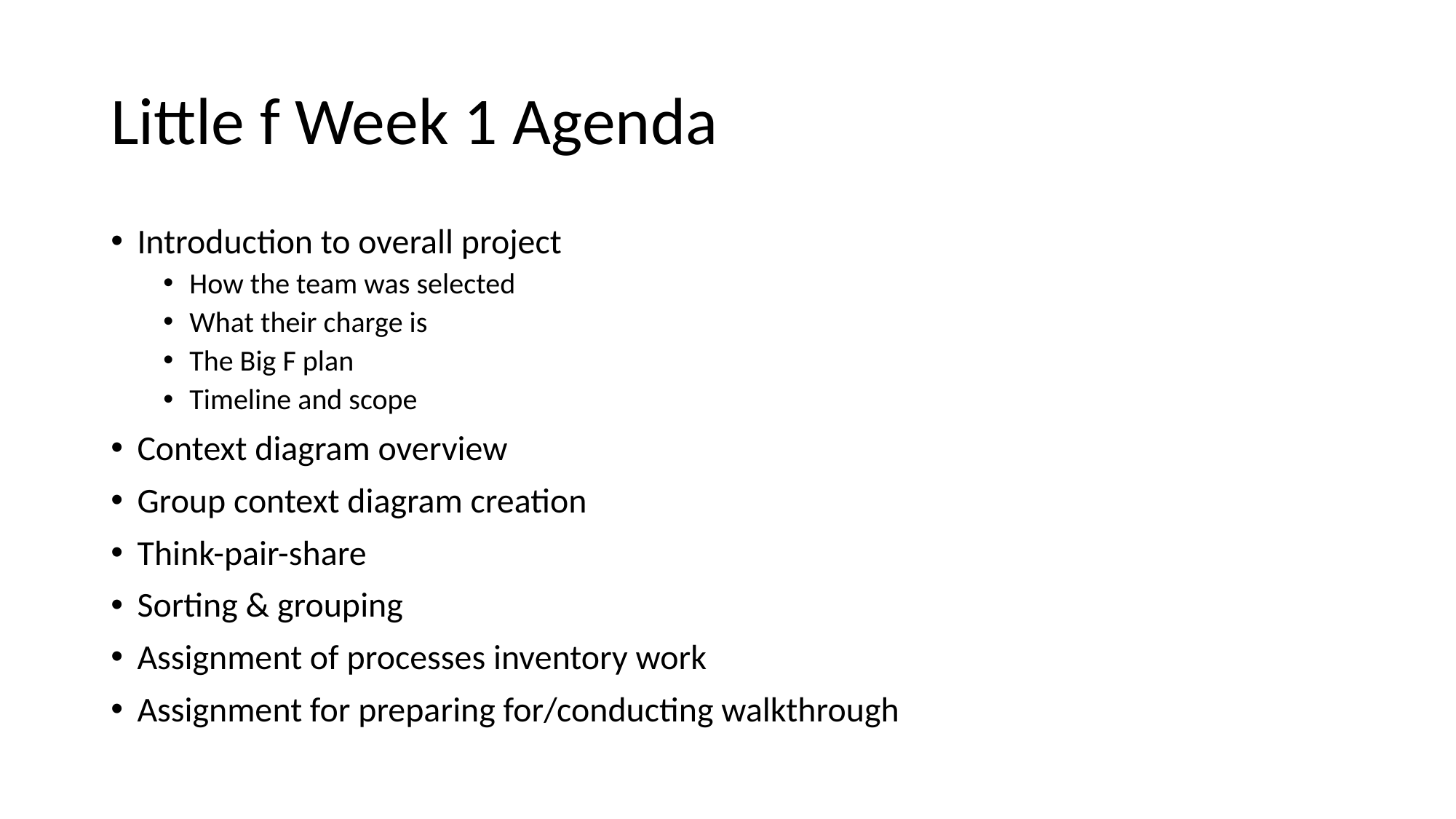

# Little f Week 1 Agenda
Introduction to overall project
How the team was selected
What their charge is
The Big F plan
Timeline and scope
Context diagram overview
Group context diagram creation
Think-pair-share
Sorting & grouping
Assignment of processes inventory work
Assignment for preparing for/conducting walkthrough